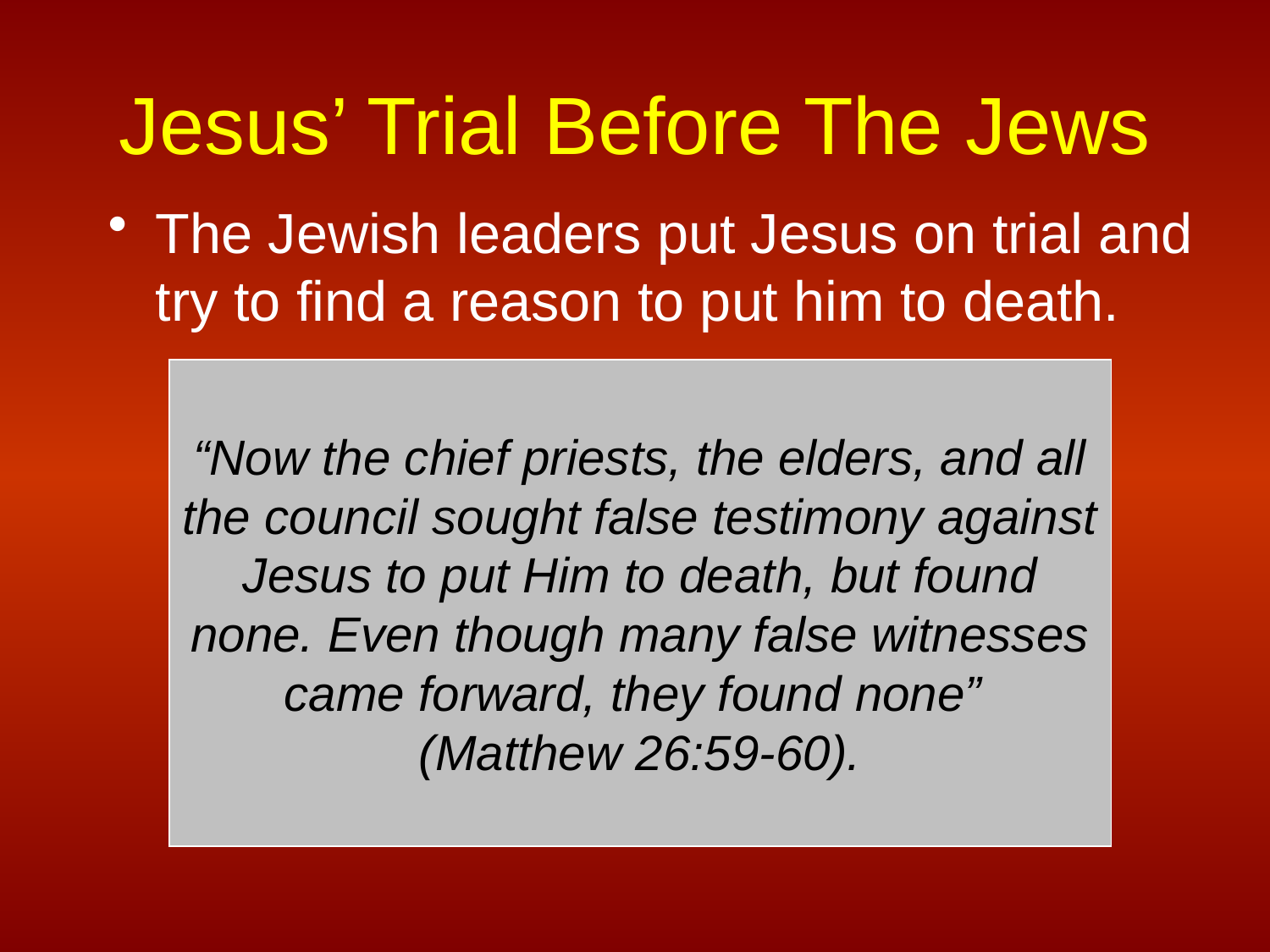

# Jesus’ Trial Before The Jews
The Jewish leaders put Jesus on trial and try to find a reason to put him to death.

“Now the chief priests, the elders, and all the council sought false testimony against Jesus to put Him to death, but found none. Even though many false witnesses came forward, they found none”
(Matthew 26:59-60).